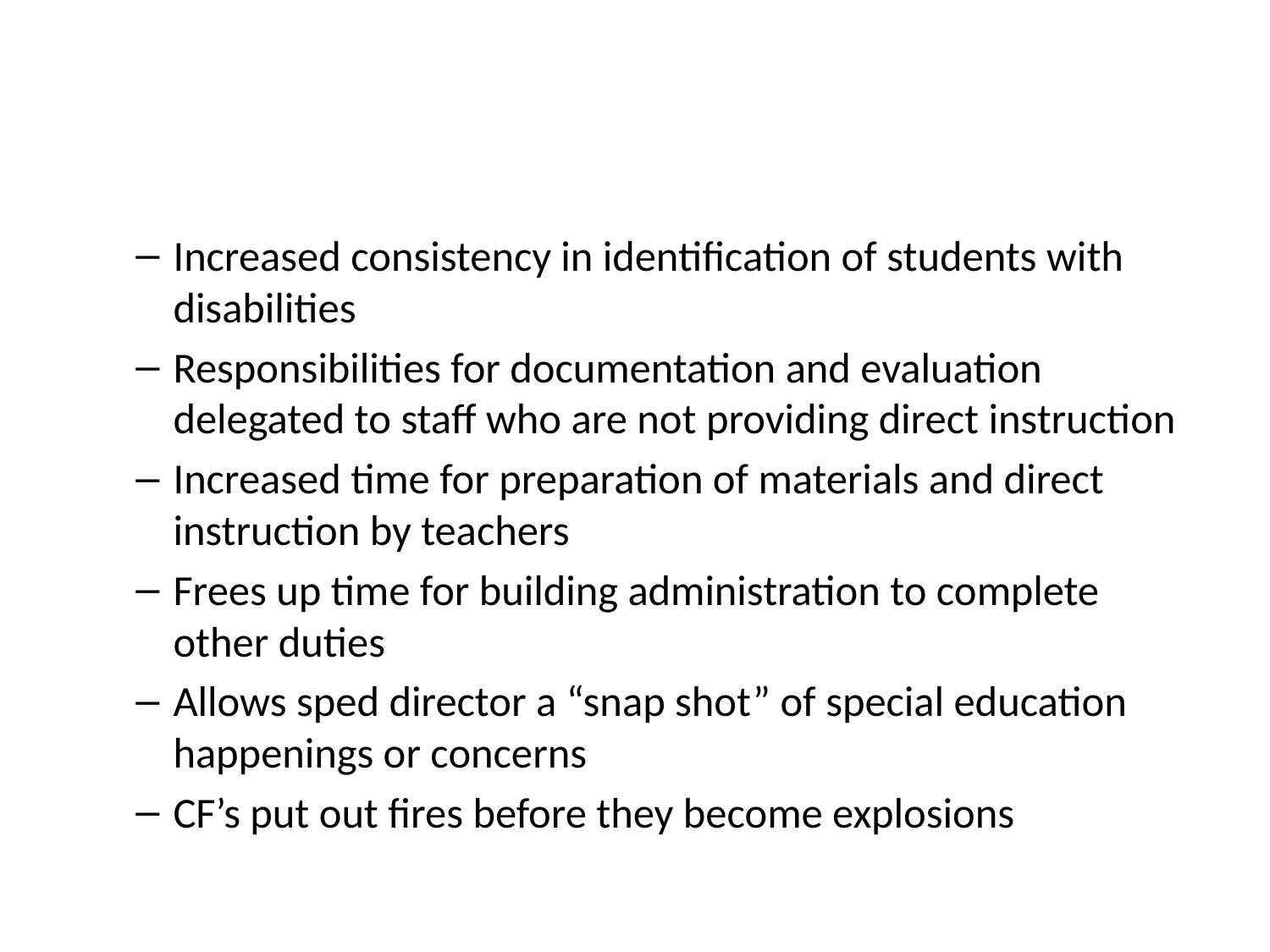

#
Increased consistency in identification of students with disabilities
Responsibilities for documentation and evaluation delegated to staff who are not providing direct instruction
Increased time for preparation of materials and direct instruction by teachers
Frees up time for building administration to complete other duties
Allows sped director a “snap shot” of special education happenings or concerns
CF’s put out fires before they become explosions